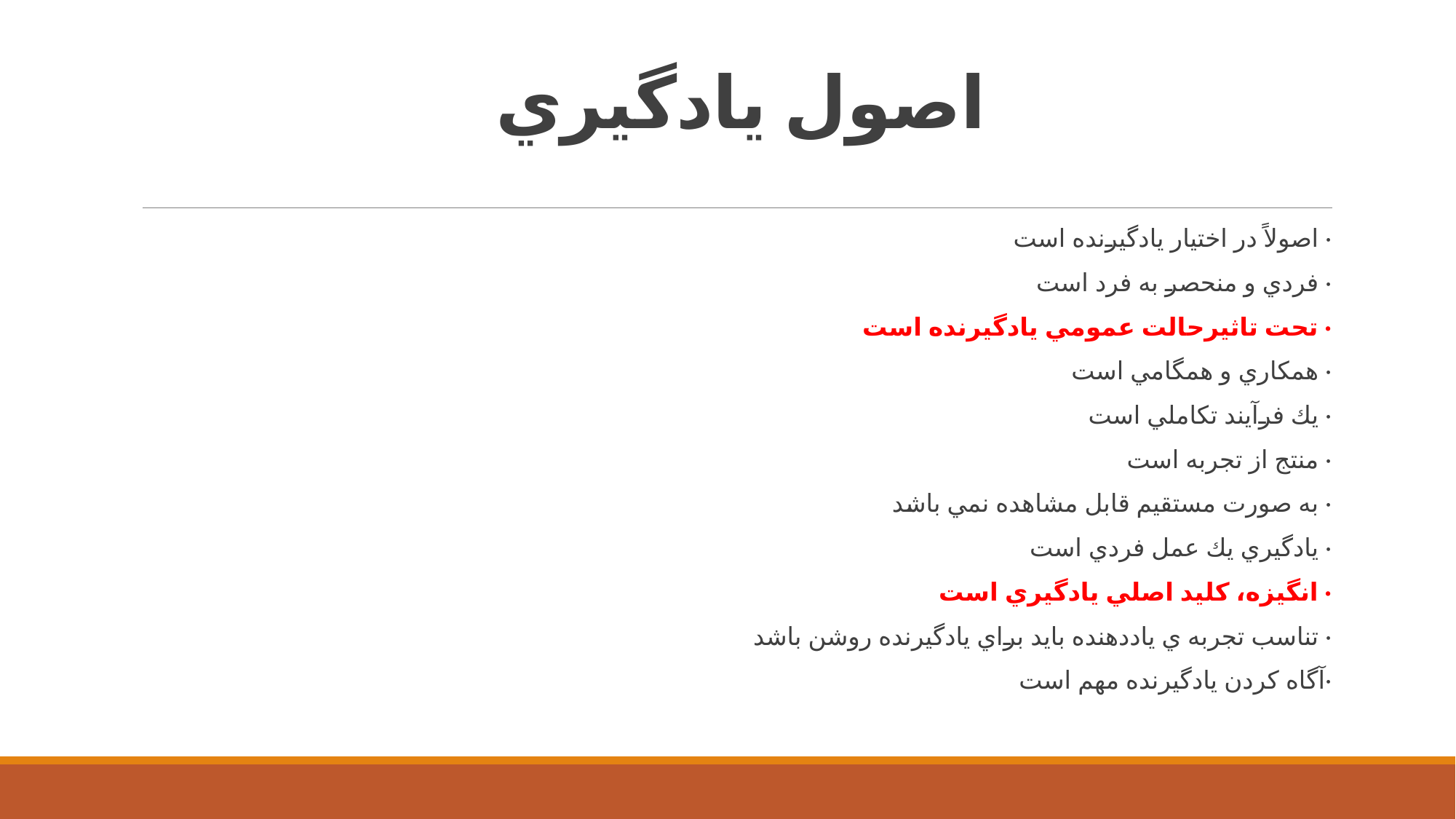

# اصول يادگيري
اصولاً در اختيار يادگيرنده است ·
فردي و منحصر به فرد است ·
تحت تاثيرحالت عمومي يادگيرنده است ·
همكاري و همگامي است ·
يك فرآيند تكاملي است ·
منتج از تجربه است ·
به صورت مستقيم قابل مشاهده نمي باشد ·
يادگيري يك عمل فردي است ·
انگيزه، كليد اصلي يادگيري است ·
تناسب تجربه ي ياددهنده بايد براي يادگيرنده روشن باشد ·
آگاه كردن يادگيرنده مهم است·